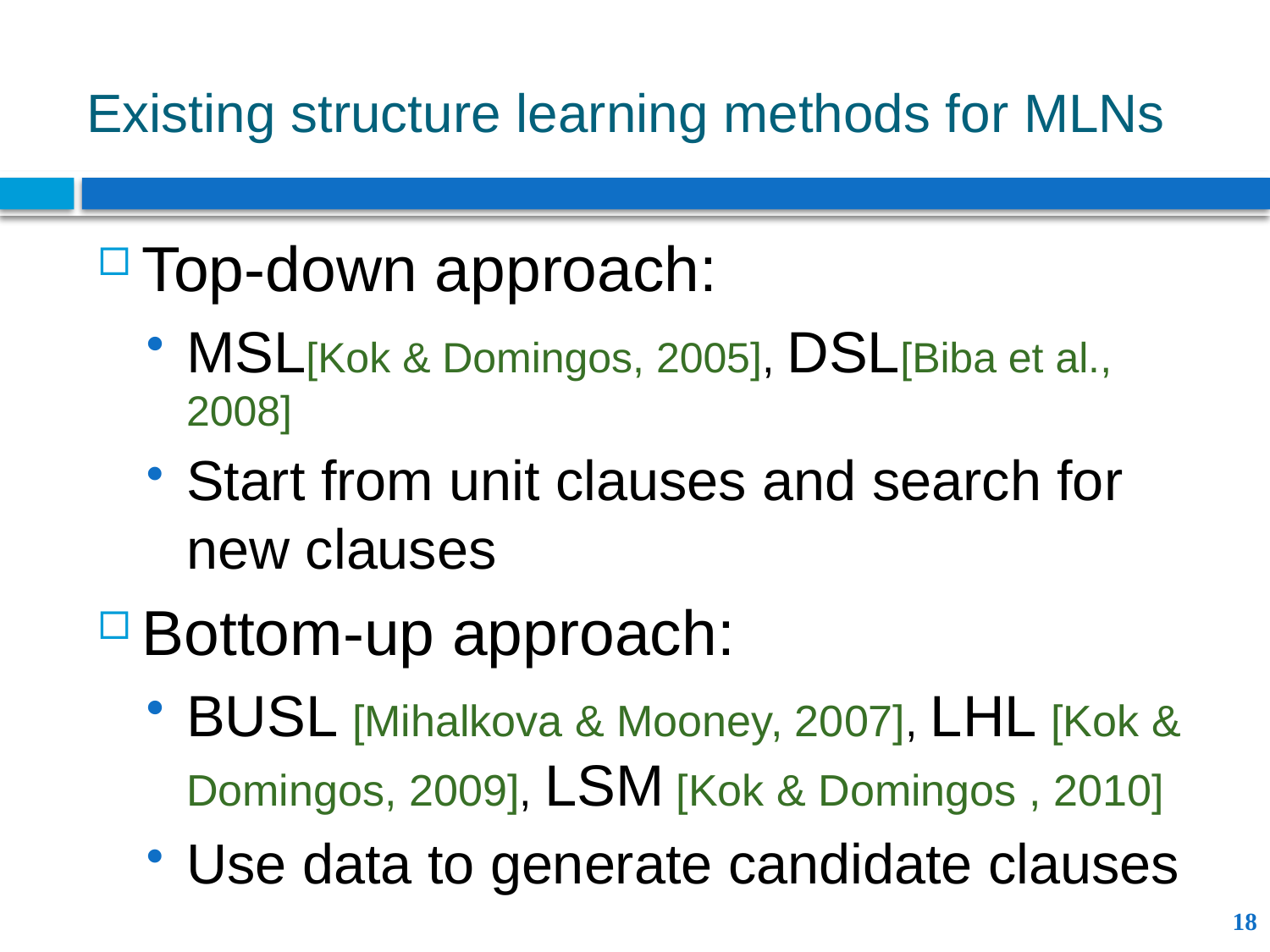

# Existing structure learning methods for MLNs
Top-down approach:
MSL[Kok & Domingos, 2005], DSL[Biba et al., 2008]
Start from unit clauses and search for new clauses
Bottom-up approach:
BUSL [Mihalkova & Mooney, 2007], LHL [Kok & Domingos, 2009], LSM [Kok & Domingos , 2010]
Use data to generate candidate clauses
18